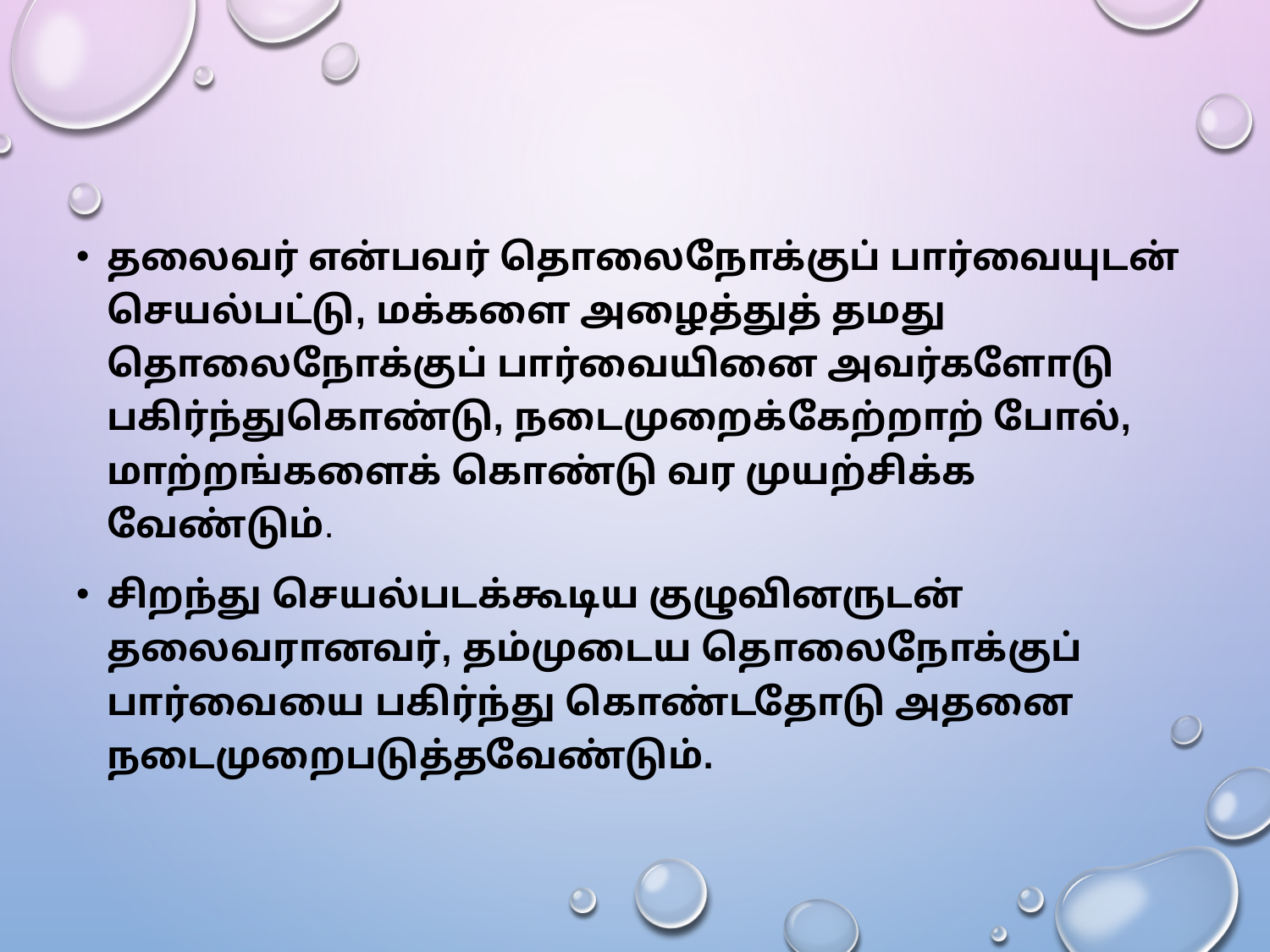

தலைவர் என்பவர் தொலைநோக்குப் பார்வையுடன் செயல்பட்டு, மக்களை அழைத்துத் தமது தொலைநோக்குப் பார்வையினை அவர்களோடு பகிர்ந்துகொண்டு, நடைமுறைக்கேற்றாற் போல், மாற்றங்களைக் கொண்டு வர முயற்சிக்க வேண்டும்.
சிறந்து செயல்படக்கூடிய குழுவினருடன் தலைவரானவர், தம்முடைய தொலைநோக்குப் பார்வையை பகிர்ந்து கொண்டதோடு அதனை நடைமுறைபடுத்தவேண்டும்.